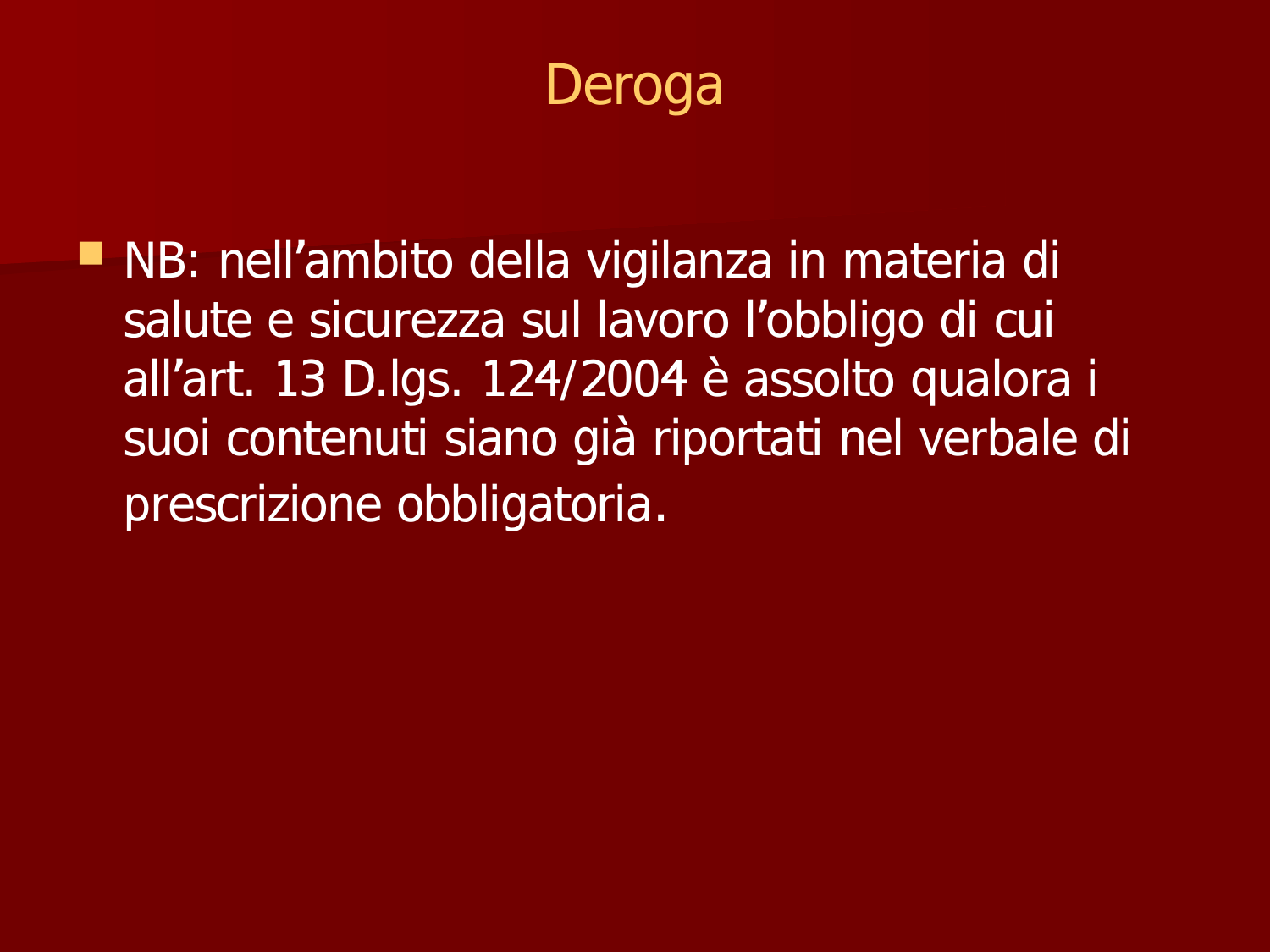

# Deroga
NB: nell’ambito della vigilanza in materia di salute e sicurezza sul lavoro l’obbligo di cui all’art. 13 D.lgs. 124/2004 è assolto qualora i suoi contenuti siano già riportati nel verbale di prescrizione obbligatoria.